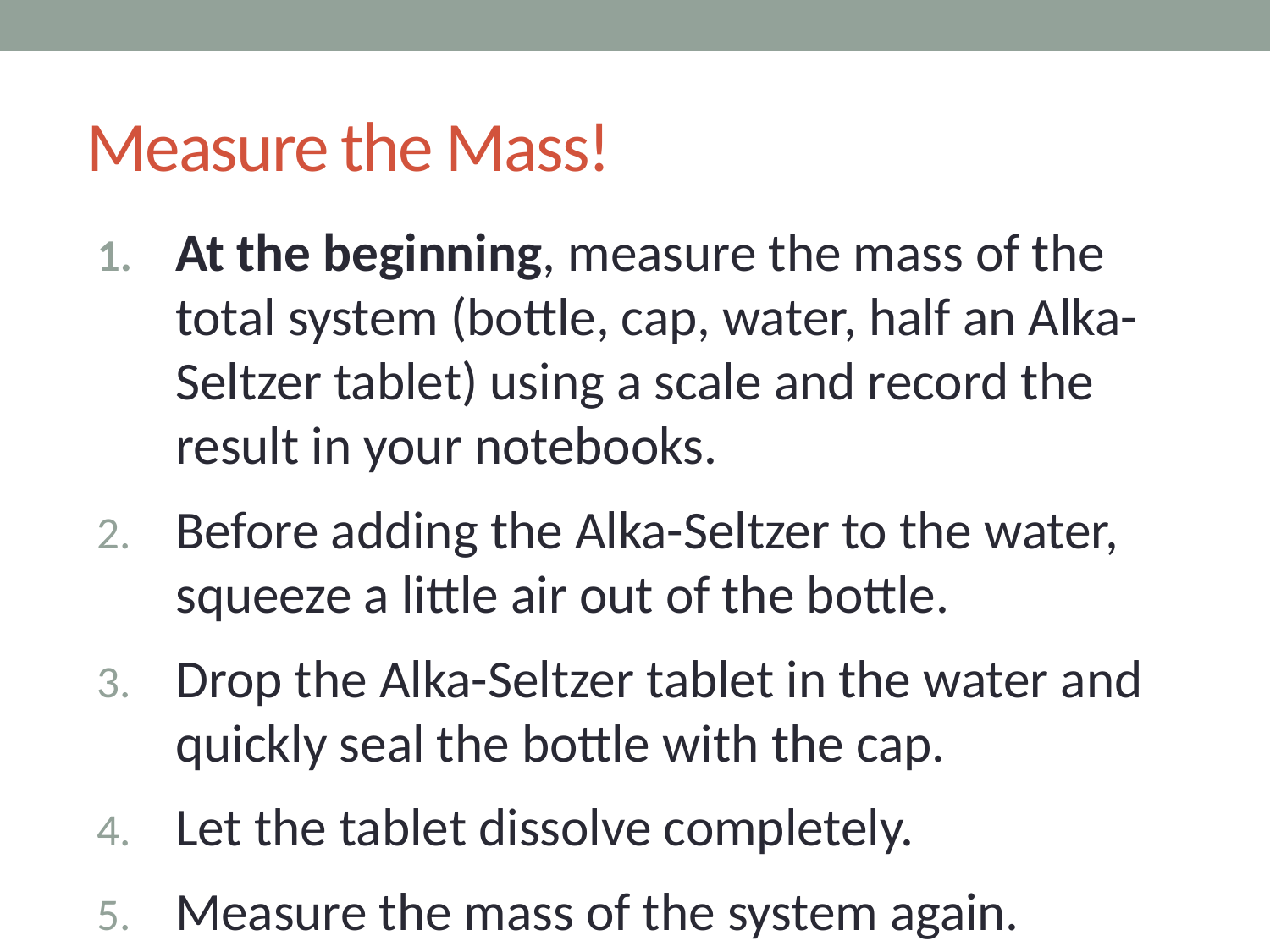

# Measure the Mass!
At the beginning, measure the mass of the total system (bottle, cap, water, half an Alka-Seltzer tablet) using a scale and record the result in your notebooks.
Before adding the Alka-Seltzer to the water, squeeze a little air out of the bottle.
Drop the Alka-Seltzer tablet in the water and quickly seal the bottle with the cap.
Let the tablet dissolve completely.
Measure the mass of the system again.